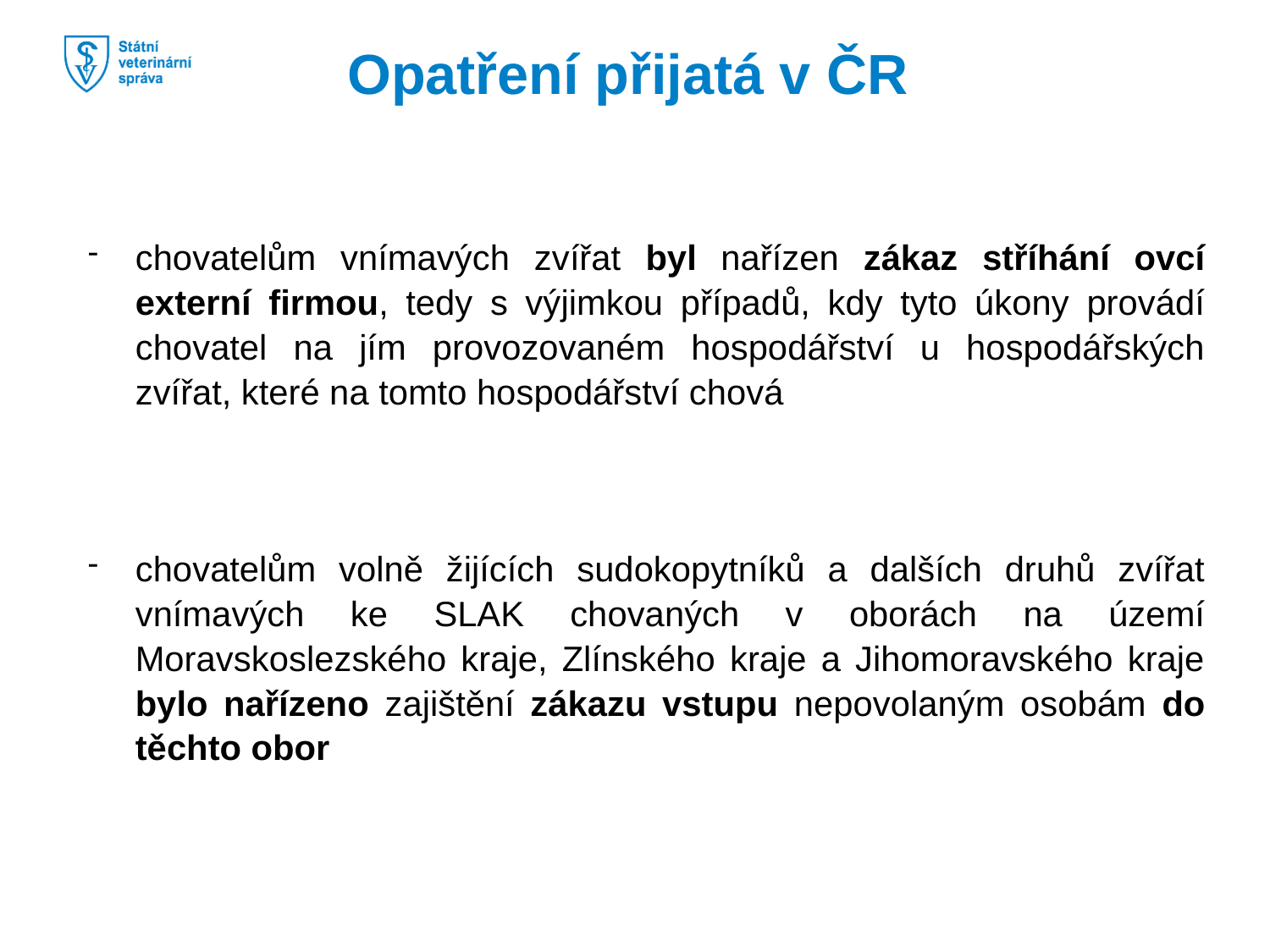

Opatření přijatá v ČR

chovatelům vnímavých zvířat byl nařízen zákaz stříhání ovcí externí firmou, tedy s výjimkou případů, kdy tyto úkony provádí chovatel na jím provozovaném hospodářství u hospodářských zvířat, které na tomto hospodářství chová

chovatelům volně žijících sudokopytníků a dalších druhů zvířat vnímavých ke SLAK chovaných v oborách na území Moravskoslezského kraje, Zlínského kraje a Jihomoravského kraje bylo nařízeno zajištění zákazu vstupu nepovolaným osobám do těchto obor